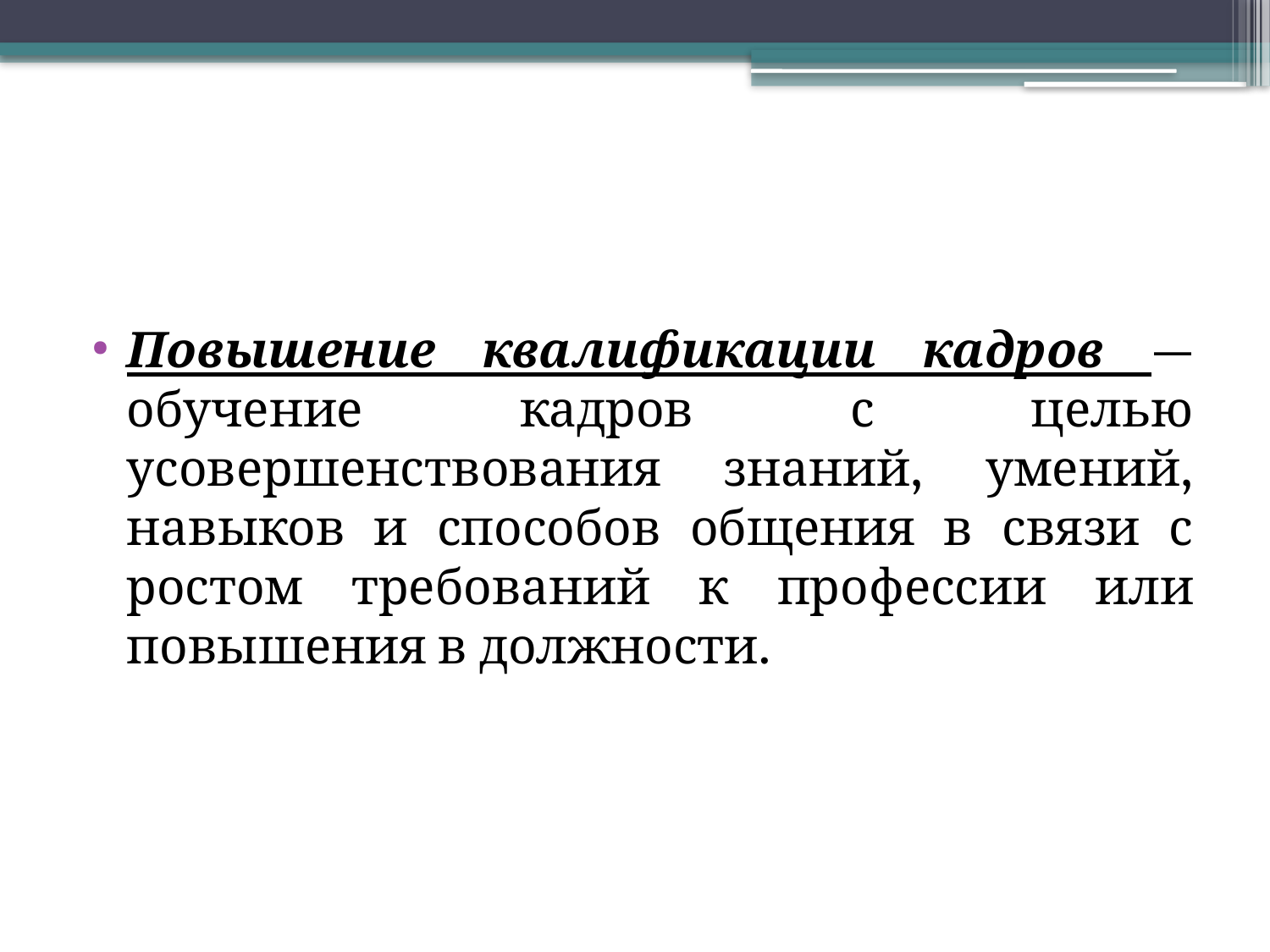

#
Повышение квалификации кадров — обучение кадров с целью усовершенствования знаний, умений, навыков и способов общения в связи с ростом требований к профессии или повышения в должности.